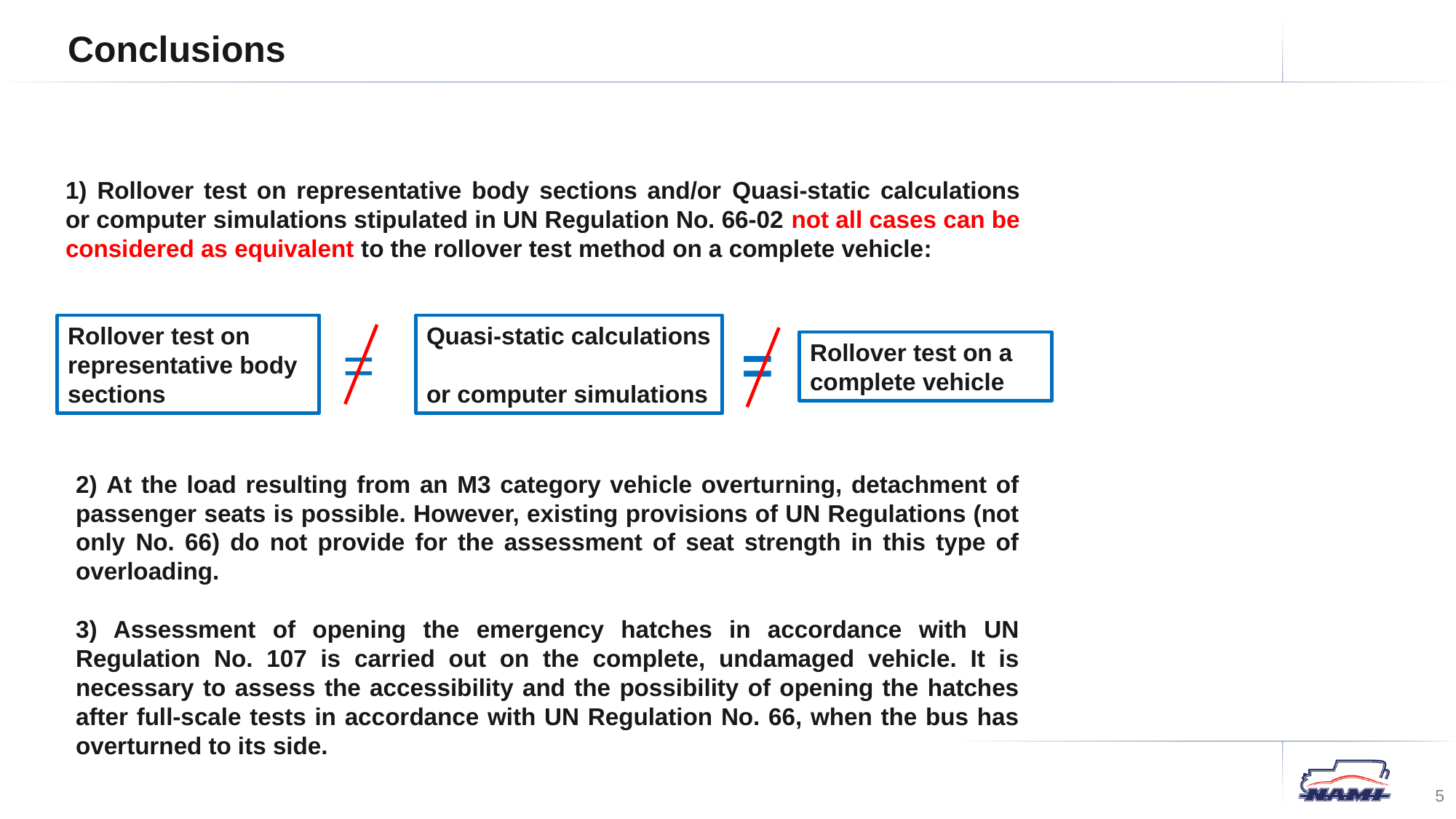

Conclusions
1) Rollover test on representative body sections and/or Quasi-static calculations or computer simulations stipulated in UN Regulation No. 66-02 not all cases can be considered as equivalent to the rollover test method on a complete vehicle:
Rollover test on representative body sections
Quasi-static calculations
or computer simulations
=
=
Rollover test on a complete vehicle
2) At the load resulting from an M3 category vehicle overturning, detachment of passenger seats is possible. However, existing provisions of UN Regulations (not only No. 66) do not provide for the assessment of seat strength in this type of overloading.

3) Assessment of opening the emergency hatches in accordance with UN Regulation No. 107 is carried out on the complete, undamaged vehicle. It is necessary to assess the accessibility and the possibility of opening the hatches after full-scale tests in accordance with UN Regulation No. 66, when the bus has overturned to its side.
5